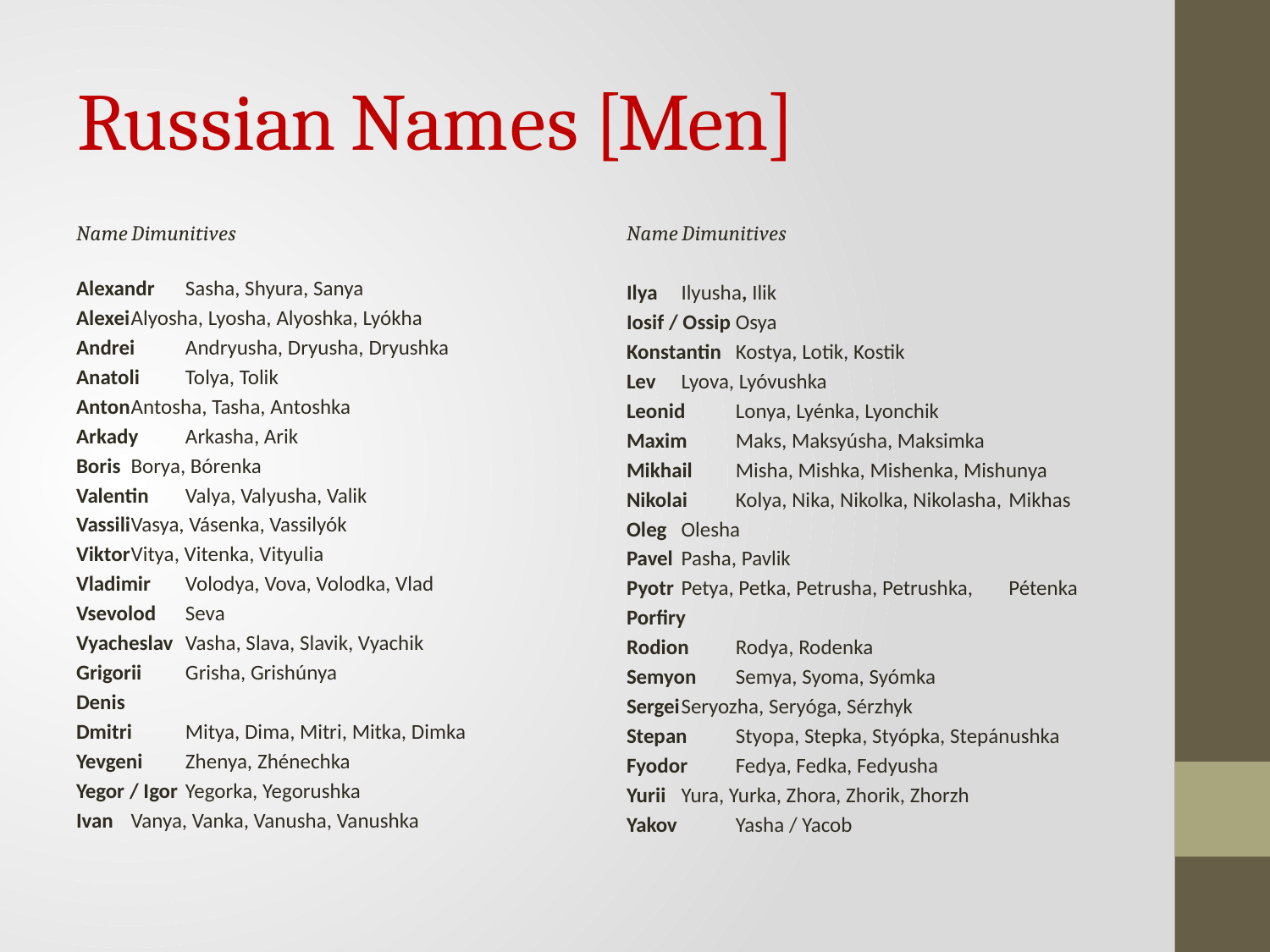

# Russian Names [Men]
Name	Dimunitives
Alexandr	Sasha, Shyura, Sanya
Alexei	Alyosha, Lyosha, Alyoshka, Lyókha
Andrei	Andryusha, Dryusha, Dryushka
Anatoli	Tolya, Tolik
Anton	Antosha, Tasha, Antoshka
Arkady	Arkasha, Arik
Boris	Borya, Bórenka
Valentin	Valya, Valyusha, Valik
Vassili	Vasya, Vásenka, Vassilyók
Viktor	Vitya, Vitenka, Vityulia
Vladimir	Volodya, Vova, Volodka, Vlad
Vsevolod	Seva
Vyacheslav	Vasha, Slava, Slavik, Vyachik
Grigorii	Grisha, Grishúnya
Denis
Dmitri	Mitya, Dima, Mitri, Mitka, Dimka
Yevgeni	Zhenya, Zhénechka
Yegor / Igor	Yegorka, Yegorushka
Ivan	Vanya, Vanka, Vanusha, Vanushka

Name	Dimunitives

Ilya	Ilyusha, Ilik
Iosif / Ossip	Osya
Konstantin	Kostya, Lotik, Kostik
Lev	Lyova, Lyóvushka
Leonid	Lonya, Lyénka, Lyonchik
Maxim	Maks, Maksyúsha, Maksimka
Mikhail	Misha, Mishka, Mishenka, Mishunya
Nikolai	Kolya, Nika, Nikolka, Nikolasha, 	Mikhas
Oleg	Olesha
Pavel	Pasha, Pavlik
Pyotr	Petya, Petka, Petrusha, Petrushka, 	Pétenka
Porfiry
Rodion	Rodya, Rodenka
Semyon	Semya, Syoma, Syómka
Sergei	Seryozha, Seryóga, Sérzhyk
Stepan	Styopa, Stepka, Styópka, Stepánushka
Fyodor	Fedya, Fedka, Fedyusha
Yurii	Yura, Yurka, Zhora, Zhorik, Zhorzh
Yakov 	Yasha / Yacob